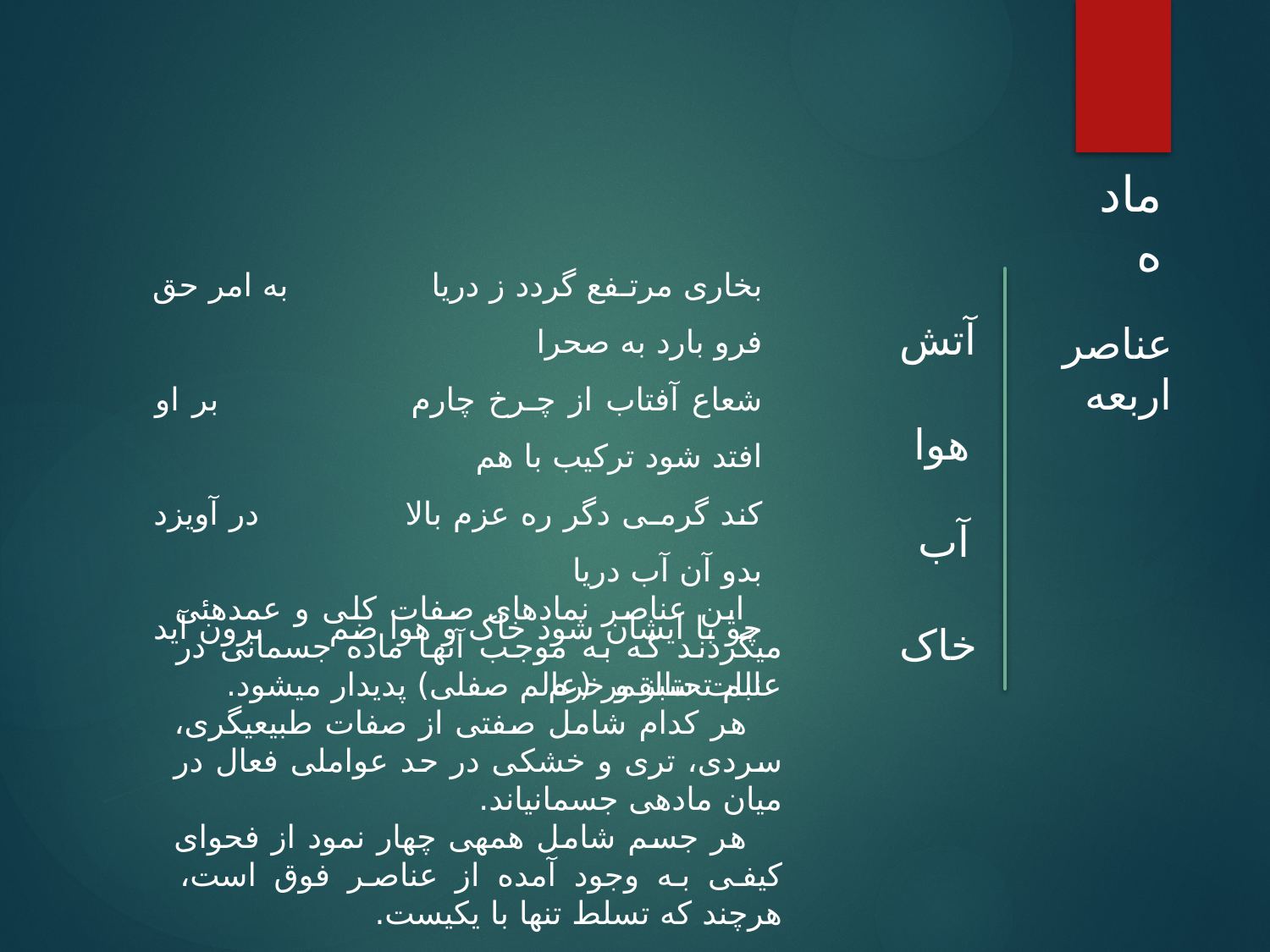

ماده
بخاری مرتـفع گردد ز دریا              به امر حق فرو بارد به صحرا
شعاع آفتاب از چـرخ چارم               بر او افتد شود ترکیب با هم
کند گرمـی دگر ره عزم بالا             در آویزد بدو آن آب دریا
چو با ایشان شود خاک و هوا ضم      برون آید نبات سبز و خرم
آتش
عناصر اربعه
هوا
آب
   این عناصر نمادهای صفات کلی و عمده‏ئی می‏گردند که به موجب آنها ماده جسمانی در عالم تحت‏القمر (عالم صفلی) پدیدار می‏شود.
   هر کدام شامل صفتی از صفات طبیعی‏گری، سردی، تری و خشکی در حد عواملی فعال در میان ماده‏ی جسمانی‏اند.
   هر جسم شامل همه‏ی چهار نمود از فحوای کیفی به وجود آمده از عناصر فوق است، هرچند که تسلط تنها با یکیست.
خاک